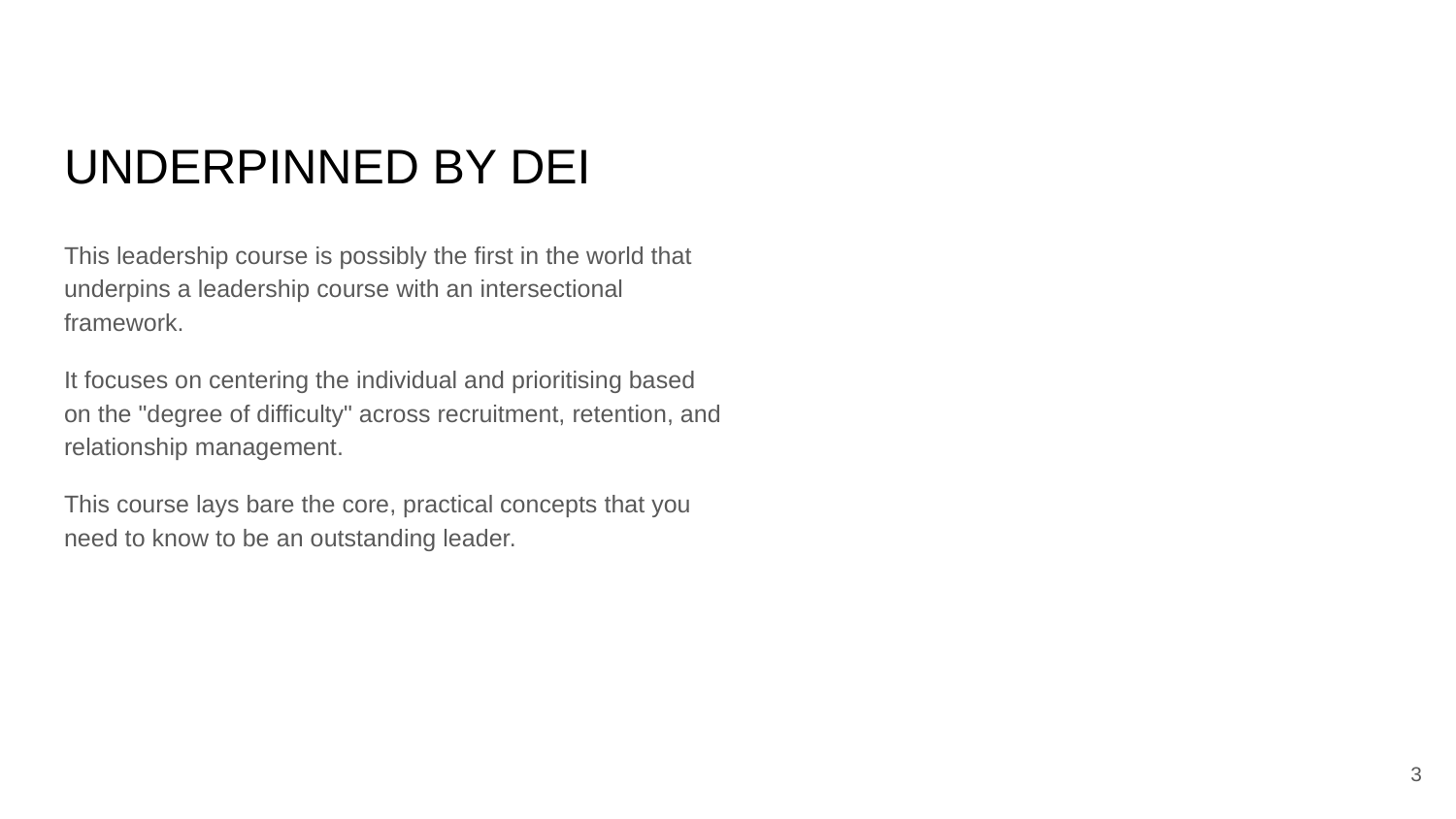

# UNDERPINNED BY DEI
This leadership course is possibly the first in the world that underpins a leadership course with an intersectional framework.
It focuses on centering the individual and prioritising based on the "degree of difficulty" across recruitment, retention, and relationship management.
This course lays bare the core, practical concepts that you need to know to be an outstanding leader.

3